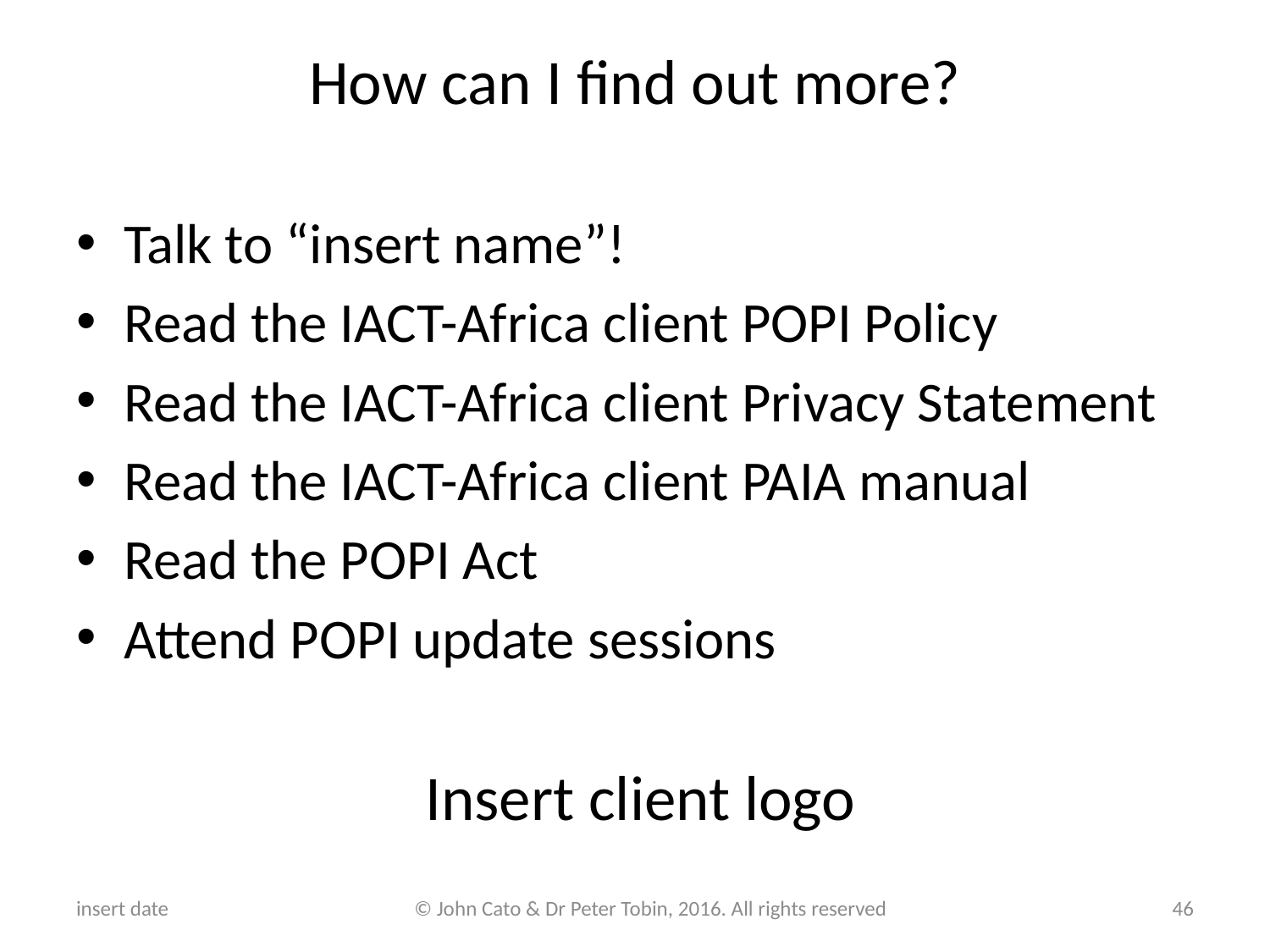

# How can I find out more?
Talk to “insert name”!
Read the IACT-Africa client POPI Policy
Read the IACT-Africa client Privacy Statement
Read the IACT-Africa client PAIA manual
Read the POPI Act
Attend POPI update sessions
Insert client logo
insert date
© John Cato & Dr Peter Tobin, 2016. All rights reserved
46